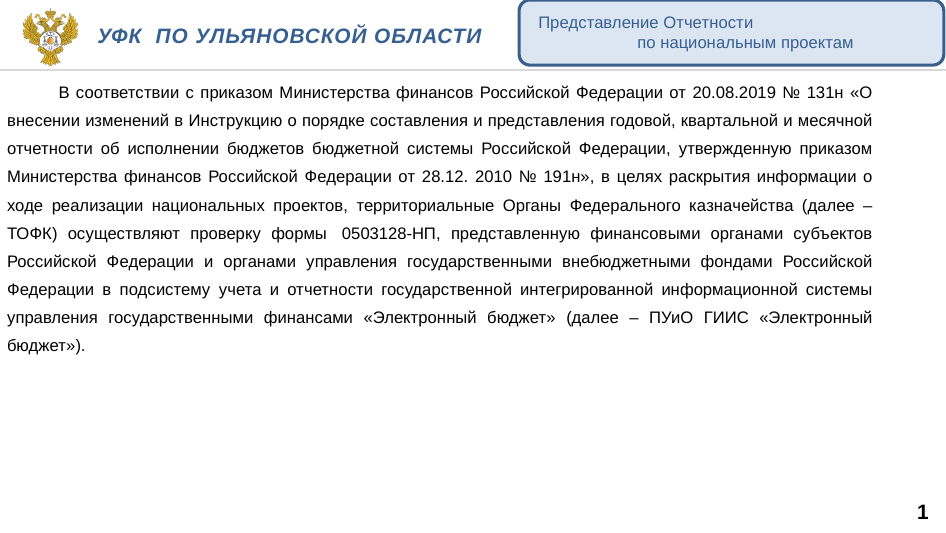

Представление Отчетности                                           по национальным проектам

Уфк  по ульяновской области

| В соответствии с приказом Министерства финансов Российской Федерации от 20.08.2019 № 131н «О внесении изменений в Инструкцию о порядке составления и представления годовой, квартальной и месячной отчетности об исполнении бюджетов бюджетной системы Российской Федерации, утвержденную приказом Министерства финансов Российской Федерации от 28.12. 2010 № 191н», в целях раскрытия информации о ходе реализации национальных проектов, территориальные Органы Федерального казначейства (далее – ТОФК) осуществляют проверку формы  0503128-НП, представленную финансовыми органами субъектов Российской Федерации и органами управления государственными внебюджетными фондами Российской Федерации в подсистему учета и отчетности государственной интегрированной информационной системы управления государственными финансами «Электронный бюджет» (далее – ПУиО ГИИС «Электронный бюджет»). |
| --- |
|  |
1